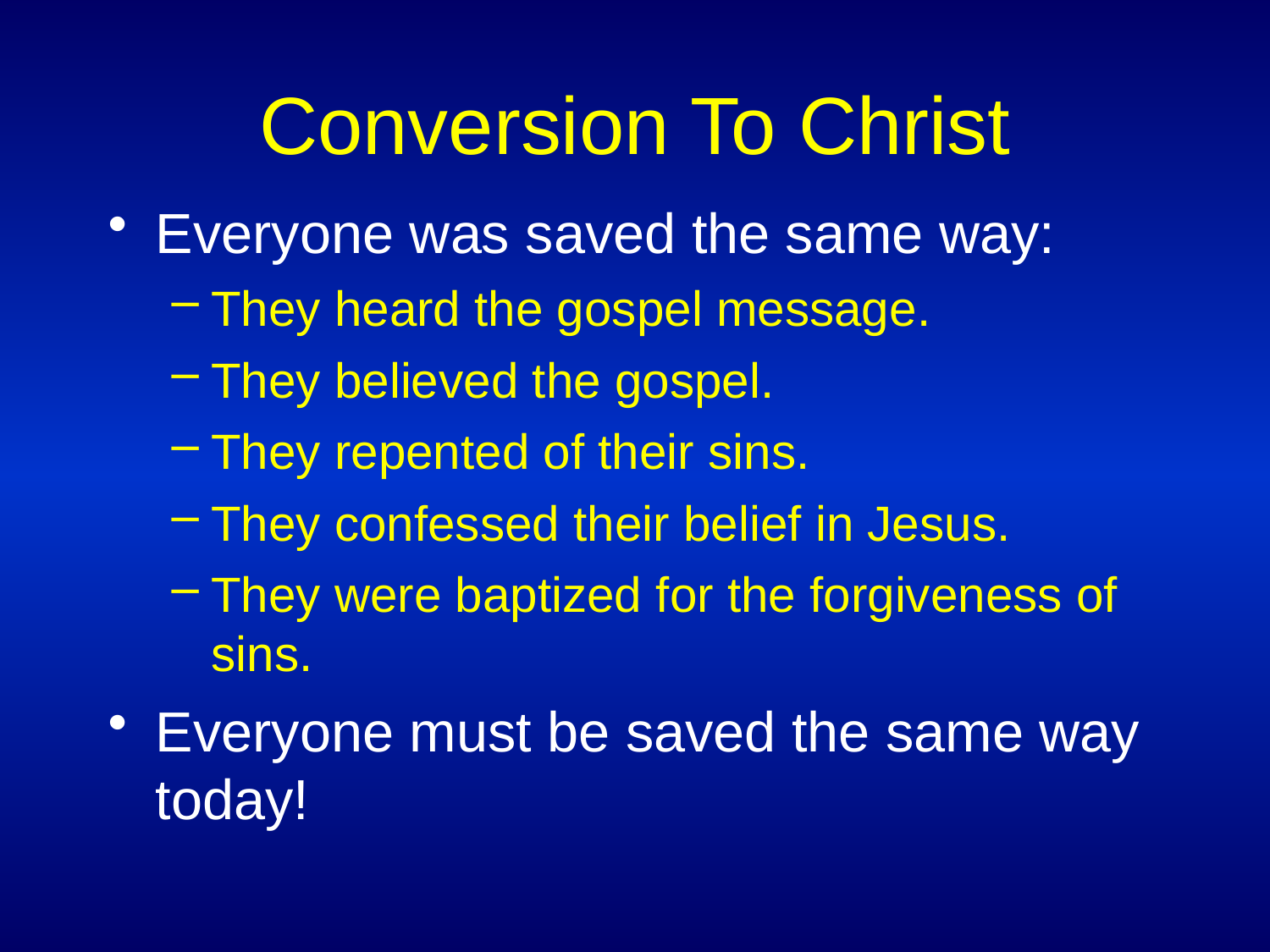

# Conversion To Christ
Everyone was saved the same way:
They heard the gospel message.
They believed the gospel.
They repented of their sins.
They confessed their belief in Jesus.
They were baptized for the forgiveness of sins.
Everyone must be saved the same way today!